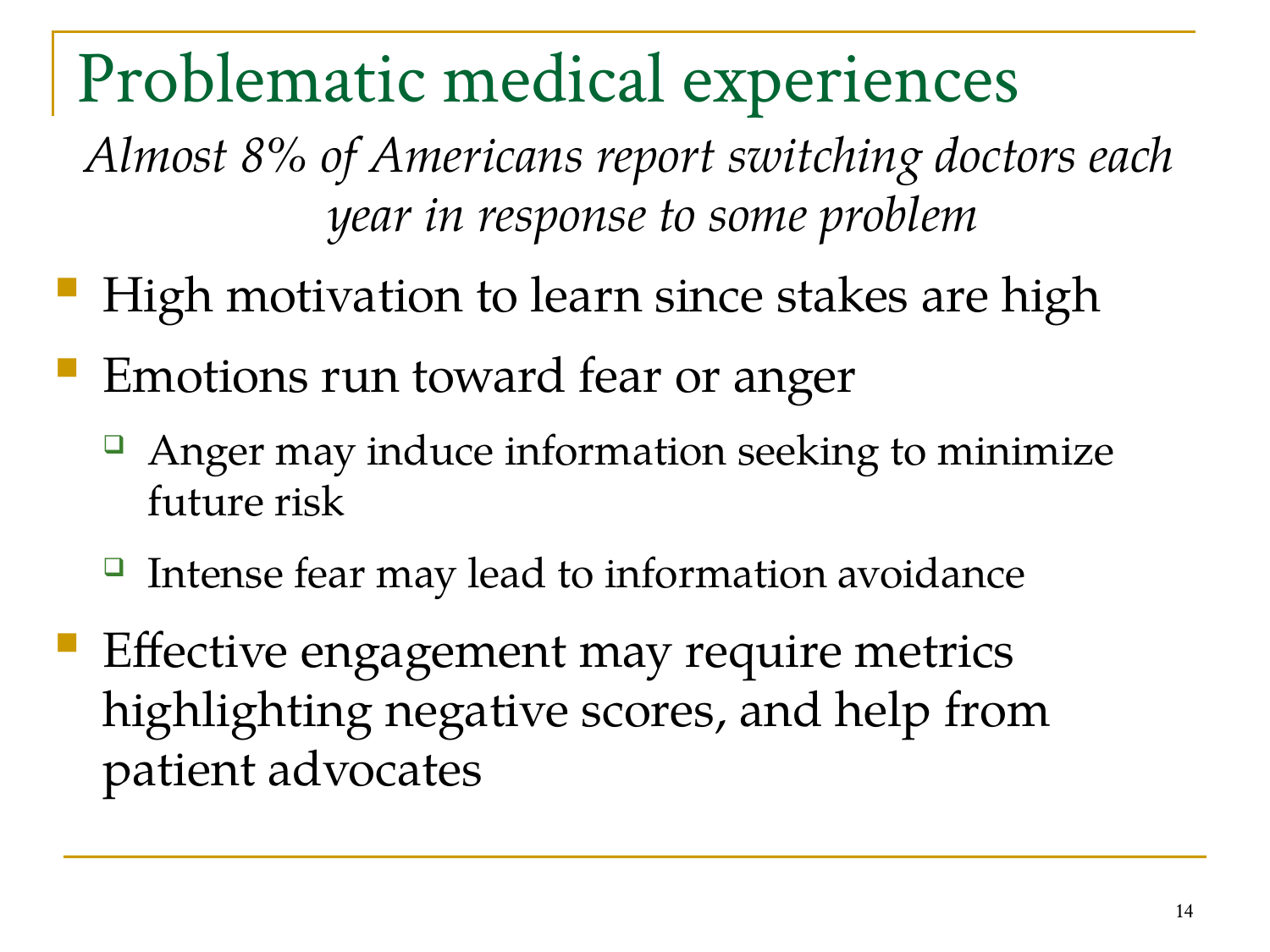

# Problematic medical experiences
Almost 8% of Americans report switching doctors each year in response to some problem
High motivation to learn since stakes are high
Emotions run toward fear or anger
Anger may induce information seeking to minimize future risk
Intense fear may lead to information avoidance
Effective engagement may require metrics highlighting negative scores, and help from patient advocates
14